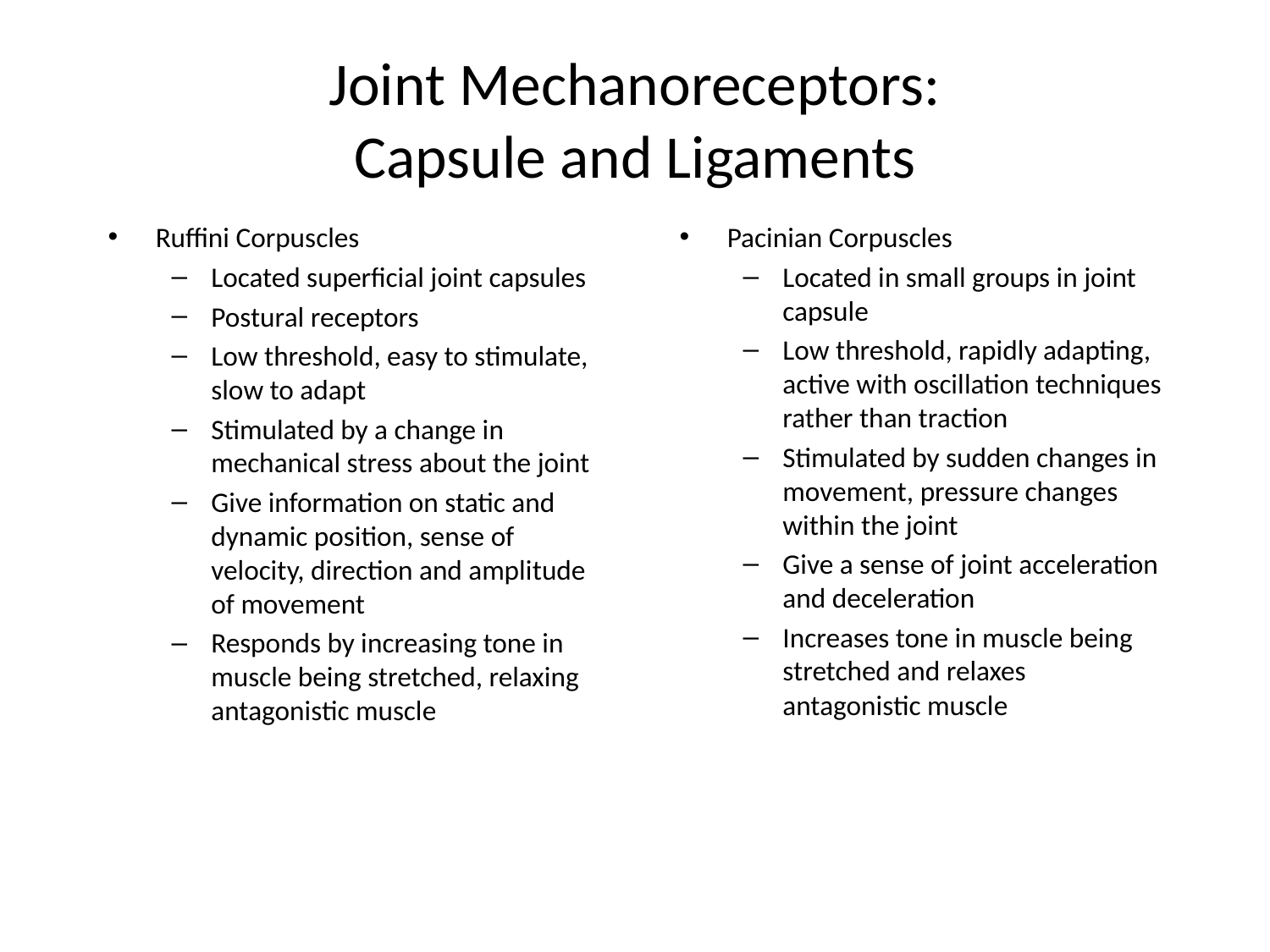

# Joint Mechanoreceptors: Capsule and Ligaments
Pacinian Corpuscles
Located in small groups in joint capsule
Low threshold, rapidly adapting, active with oscillation techniques rather than traction
Stimulated by sudden changes in movement, pressure changes within the joint
Give a sense of joint acceleration and deceleration
Increases tone in muscle being stretched and relaxes antagonistic muscle
Ruffini Corpuscles
Located superficial joint capsules
Postural receptors
Low threshold, easy to stimulate, slow to adapt
Stimulated by a change in mechanical stress about the joint
Give information on static and dynamic position, sense of velocity, direction and amplitude of movement
Responds by increasing tone in muscle being stretched, relaxing antagonistic muscle